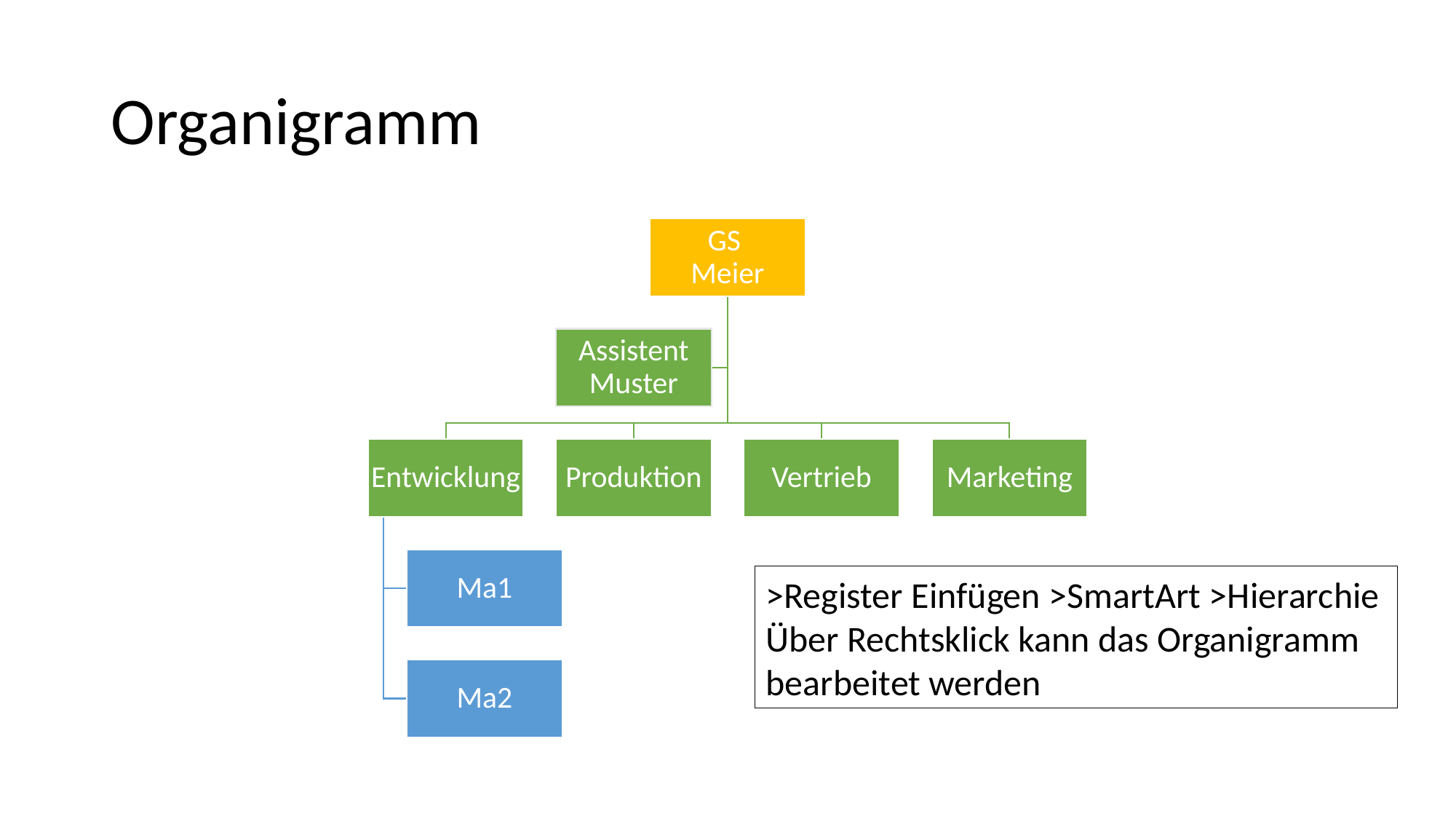

# Organigramm
GS
Meier
Entwicklung
Ma1
Ma2
Produktion
Vertrieb
Marketing
Assistent Muster
>Register Einfügen >SmartArt >Hierarchie
Über Rechtsklick kann das Organigramm bearbeitet werden